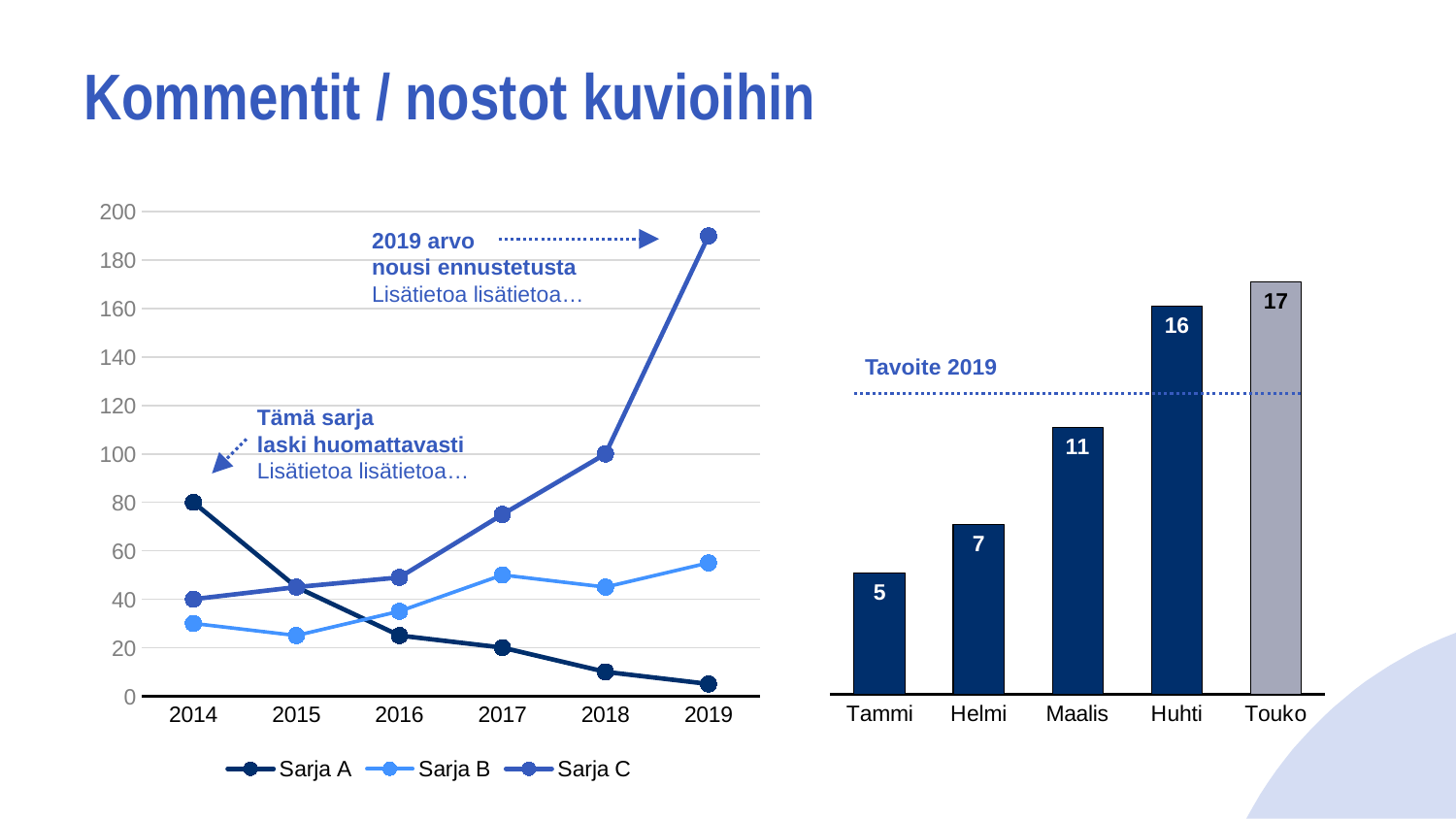

# Kommentit / nostot kuvioihin

### Chart

| Category | Sarja A | Sarja B | Sarja C |
|---|---|---|---|
| 2014 | 80.0 | 30.0 | 40.0 |
| 2015 | 45.0 | 25.0 | 45.0 |
| 2016 | 25.0 | 35.0 | 49.0 |
| 2017 | 20.0 | 50.0 | 75.0 |
| 2018 | 10.0 | 45.0 | 100.0 |
| 2019 | 5.0 | 55.0 | 190.0 |

### Chart

| Category | A |
|---|---|
| Tammi | 5.0 |
| Helmi | 7.0 |
| Maalis | 11.0 |
| Huhti | 16.0 |
| Touko | 17.0 |
2019 arvo
nousi ennustetusta
Lisätietoa lisätietoa…
Tavoite 2019
Tämä sarja
laski huomattavasti
Lisätietoa lisätietoa…